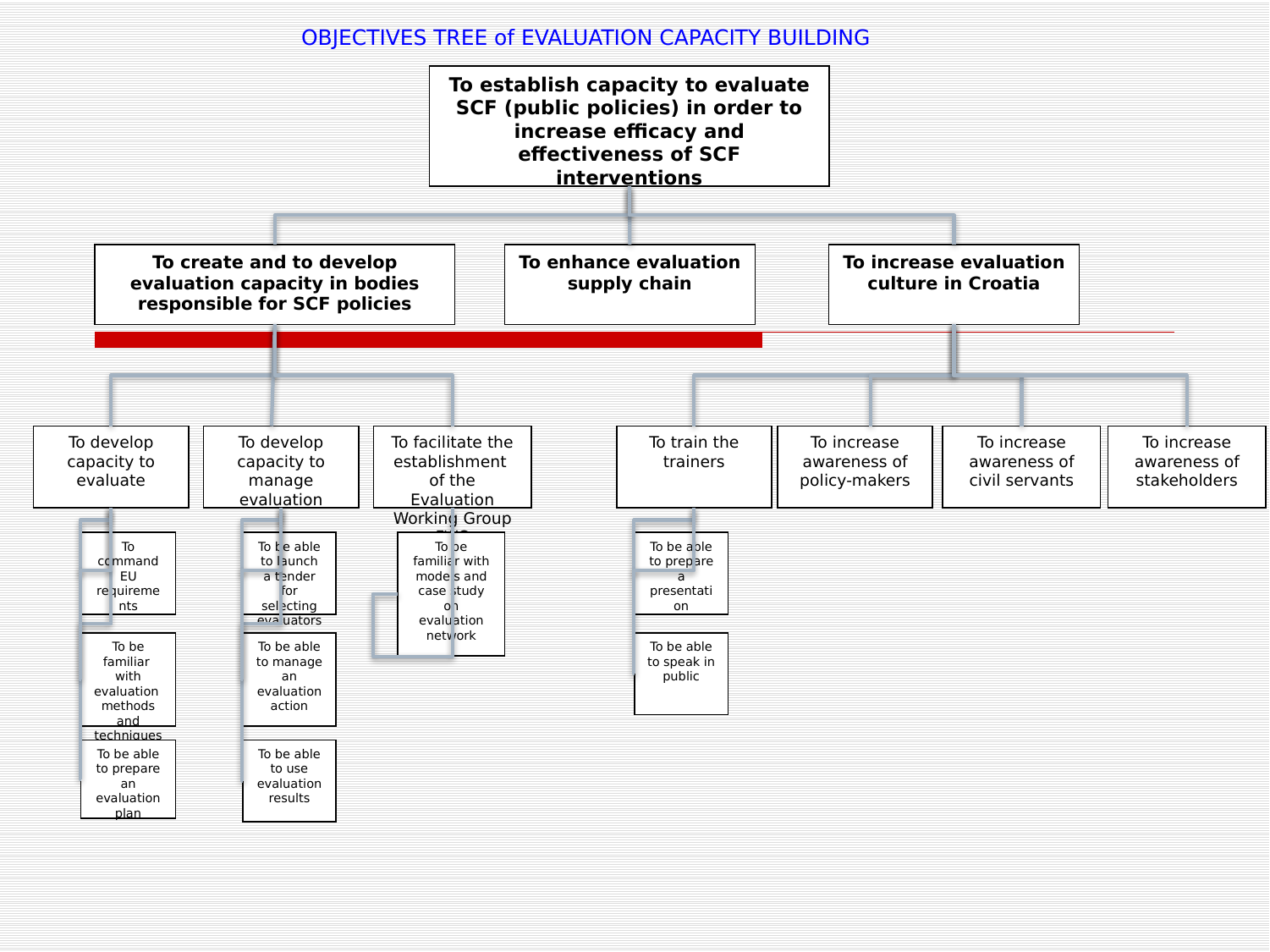

# OBJECTIVES TREE of EVALUATION CAPACITY BUILDING
To establish capacity to evaluate SCF (public policies) in order to increase efficacy and effectiveness of SCF interventions

To increase evaluation culture in Croatia

To create and to develop evaluation capacity in bodies responsible for SCF policies

To enhance evaluation supply chain

To develop capacity to evaluate

To develop capacity to manage evaluation

To facilitate the establishment  of the Evaluation Working Group EWG

To train the trainers

To increase awareness of policy-makers

To increase awareness of civil servants

To increase awareness of stakeholders

To be able to launch a tender for selecting evaluators

To be familiar with models and case study on evaluation network

To be able to prepare a presentation

To command EU requirements

To be familiar  with evaluation  methods and techniques

To be able to manage an evaluation action

To be able to speak in public

To be able to prepare an evaluation plan

To be able to use evaluation results